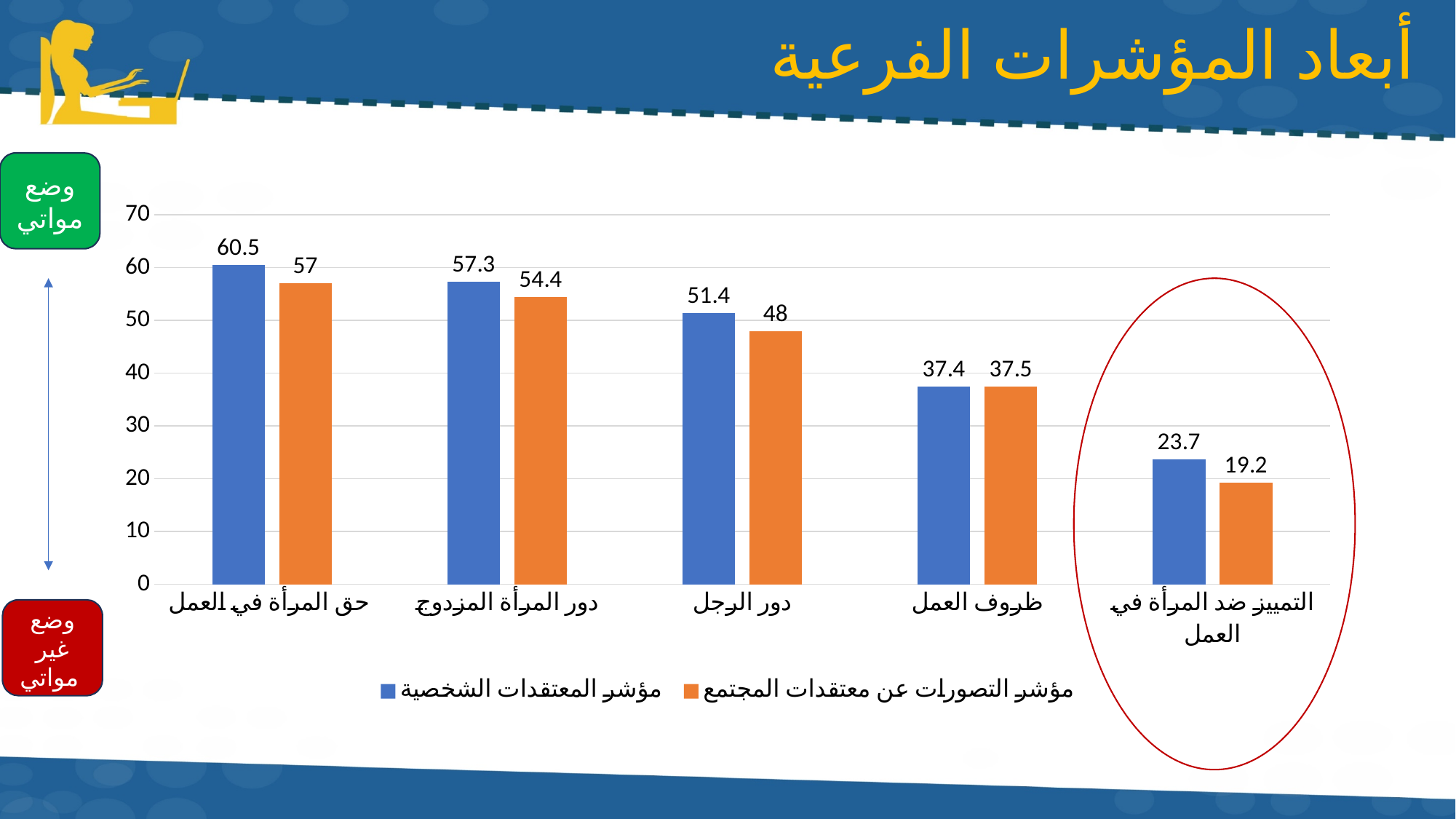

# أبعاد المؤشرات الفرعية
وضع مواتي

### Chart

| Category | مؤشر المعتقدات الشخصية  | مؤشر التصورات عن معتقدات المجتمع |
|---|---|---|
| حق المرأة في العمل  | 60.5 | 57.0 |
| دور المرأة المزدوج | 57.3 | 54.4 |
| دور الرجل | 51.4 | 48.0 |
| ظروف العمل | 37.4 | 37.5 |
| التمييز ضد المرأة في العمل | 23.7 | 19.2 |
وضع غير مواتي